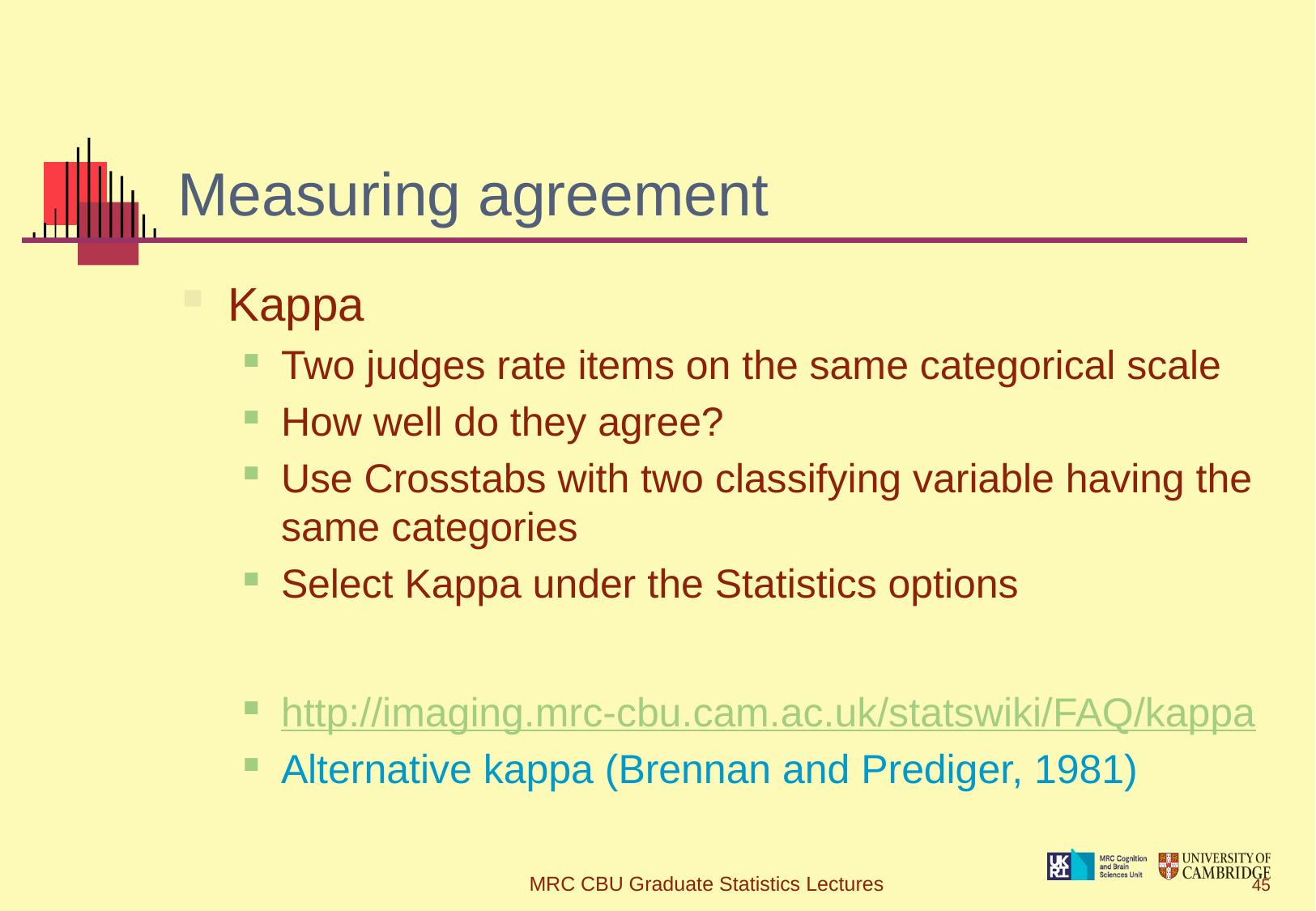

# Measuring agreement
Kappa
Two judges rate items on the same categorical scale
How well do they agree?
Use Crosstabs with two classifying variable having the same categories
Select Kappa under the Statistics options

http://imaging.mrc-cbu.cam.ac.uk/statswiki/FAQ/kappa
Alternative kappa (Brennan and Prediger, 1981)

MRC CBU Graduate Statistics Lectures
45